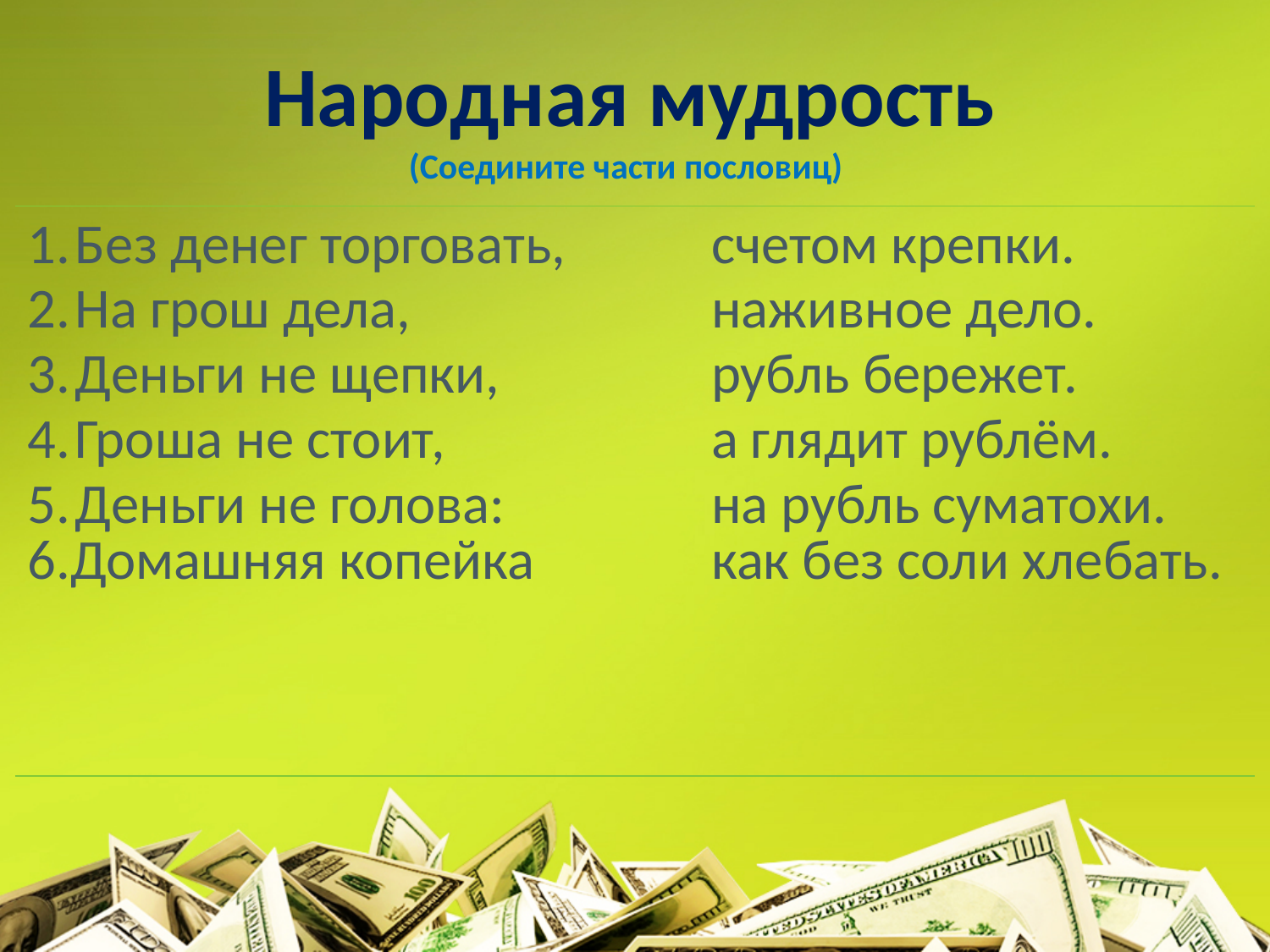

Народная мудрость
(Соедините части пословиц)
| Без денег торговать, На грош дела, Деньги не щепки, Гроша не стоит, Деньги не голова: 6.Домашняя копейка | счетом крепки. наживное дело. рубль бережет. а глядит рублём. на рубль суматохи. как без соли хлебать. |
| --- | --- |